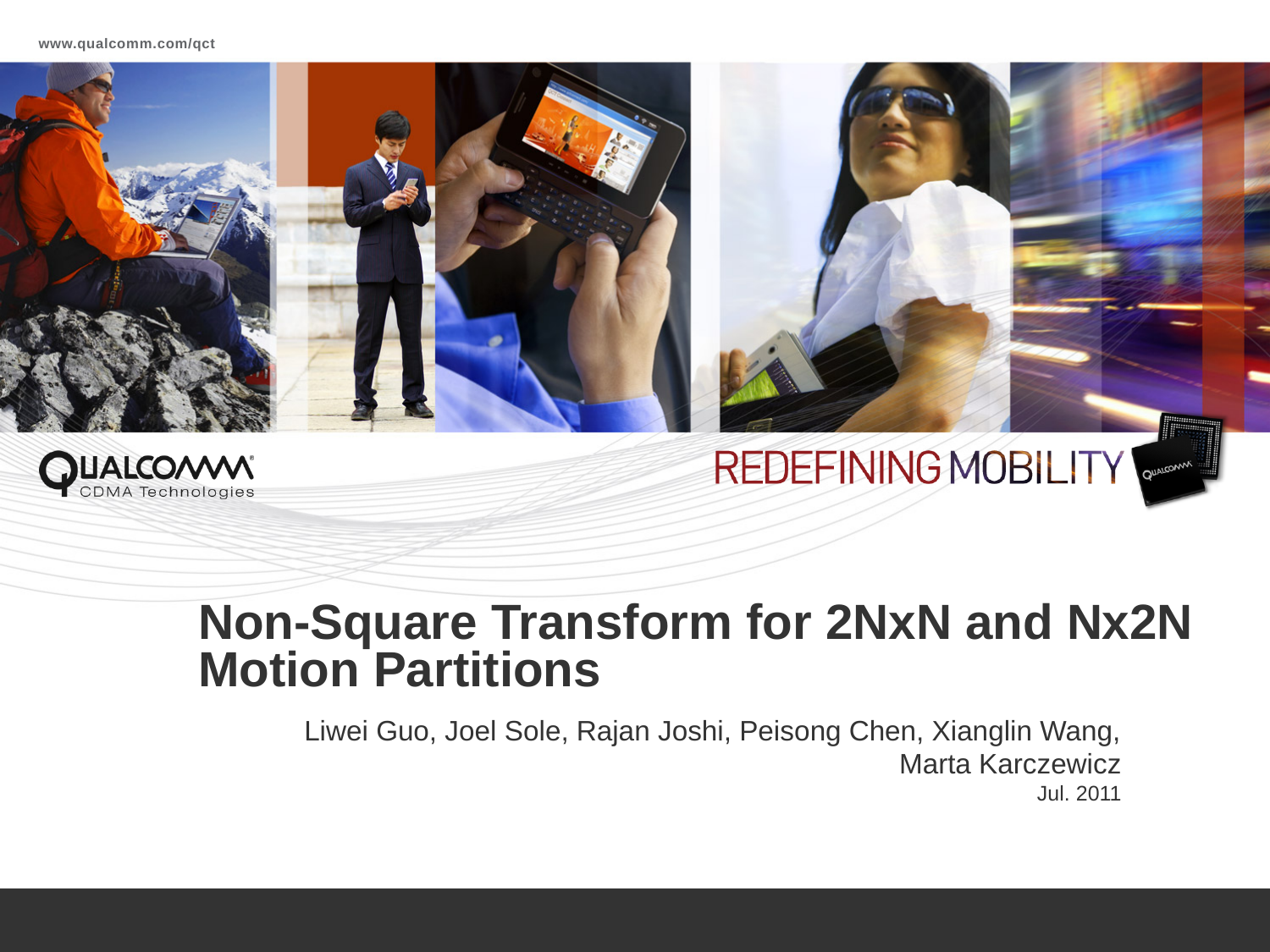

# Non-Square Transform for 2NxN and Nx2N Motion Partitions
Liwei Guo, Joel Sole, Rajan Joshi, Peisong Chen, Xianglin Wang, Marta Karczewicz
Jul. 2011